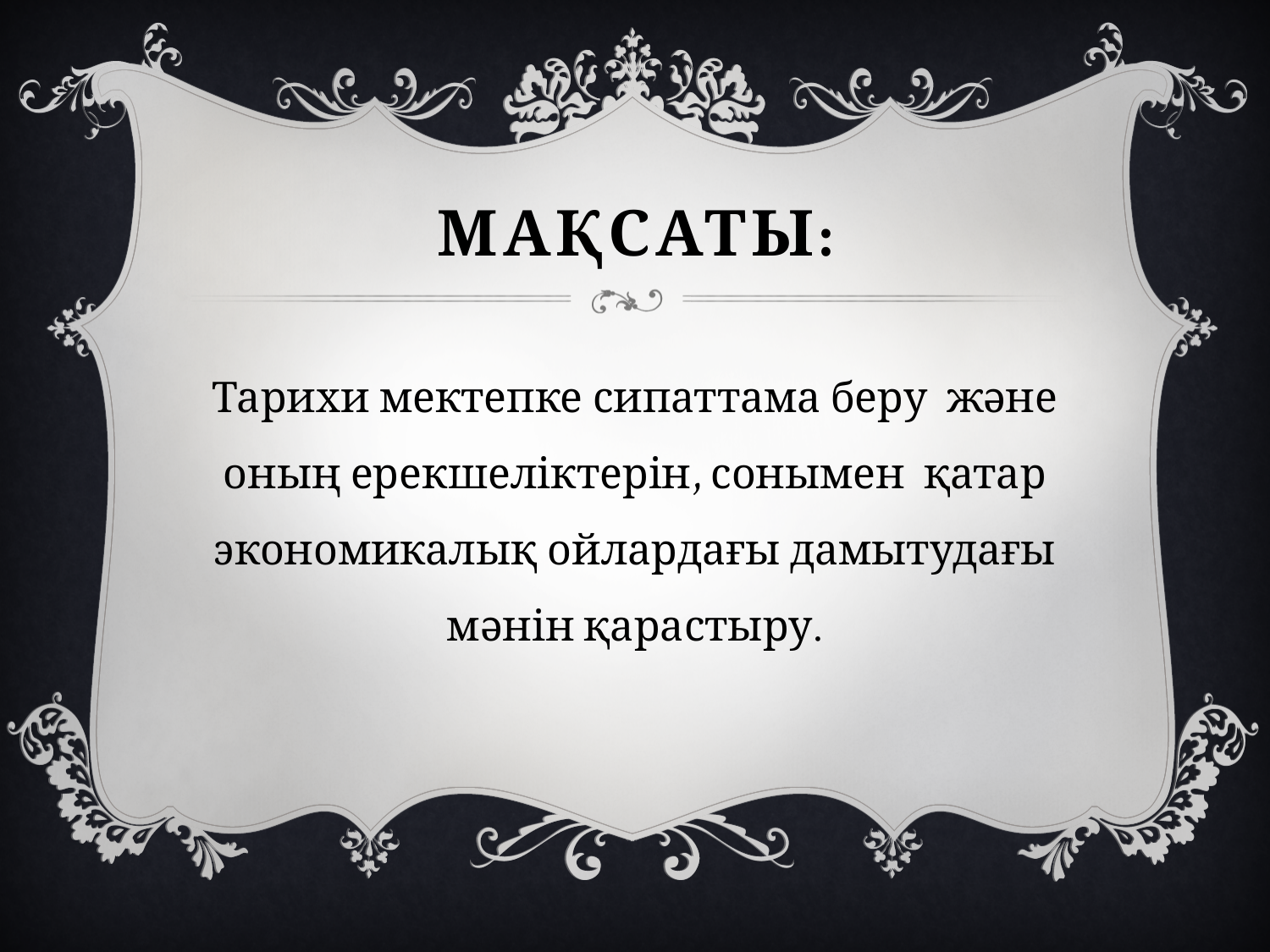

# Мақсаты:
Тарихи мектепке сипаттама беру  және оның ерекшеліктерін, сонымен  қатар экономикалық ойлардағы дамытудағы мәнін қарастыру.